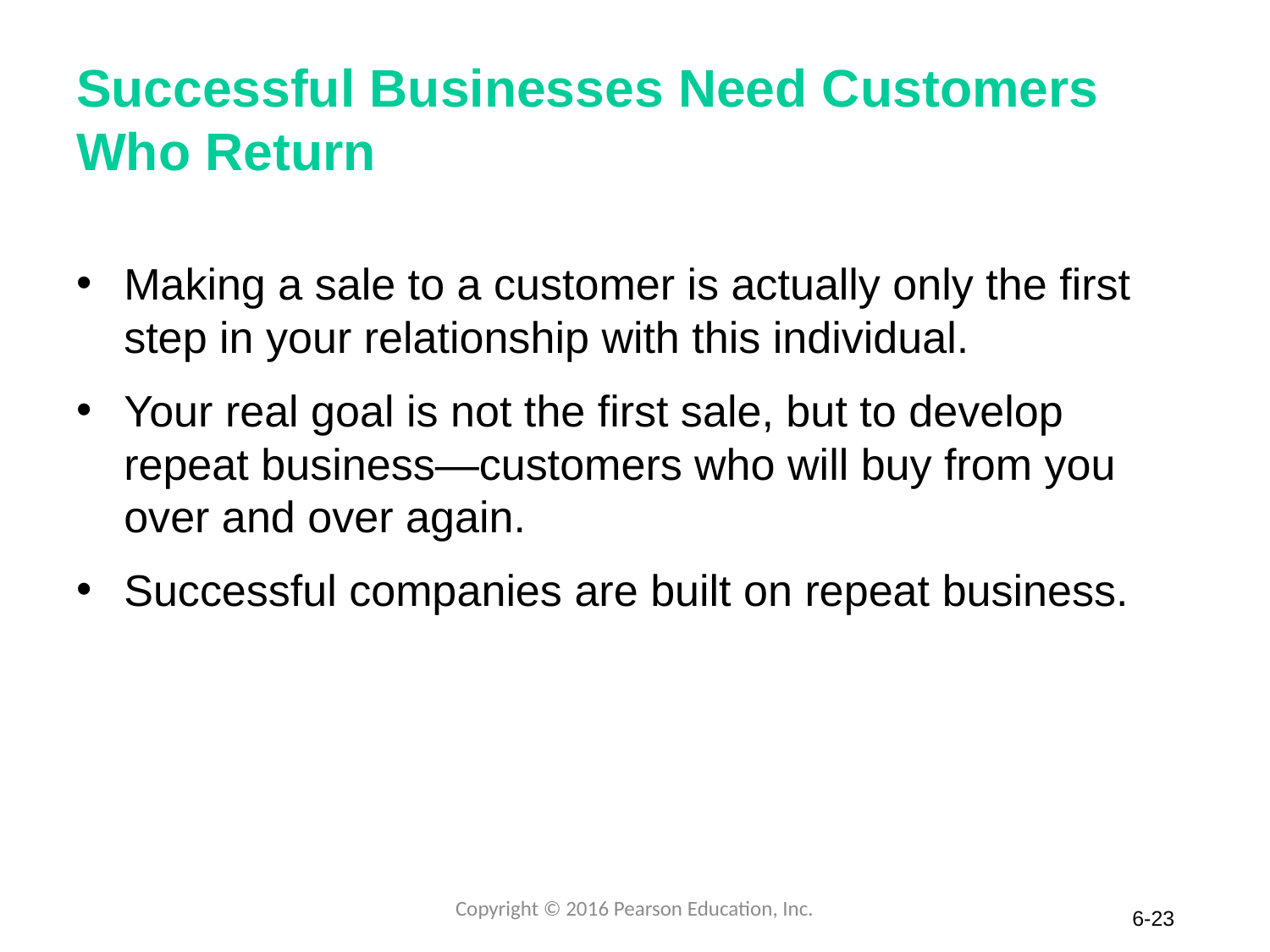

# Successful Businesses Need Customers Who Return
Making a sale to a customer is actually only the first step in your relationship with this individual.

Your real goal is not the first sale, but to develop repeat business—customers who will buy from you over and over again.

Successful companies are built on repeat business.
Copyright © 2016 Pearson Education, Inc.